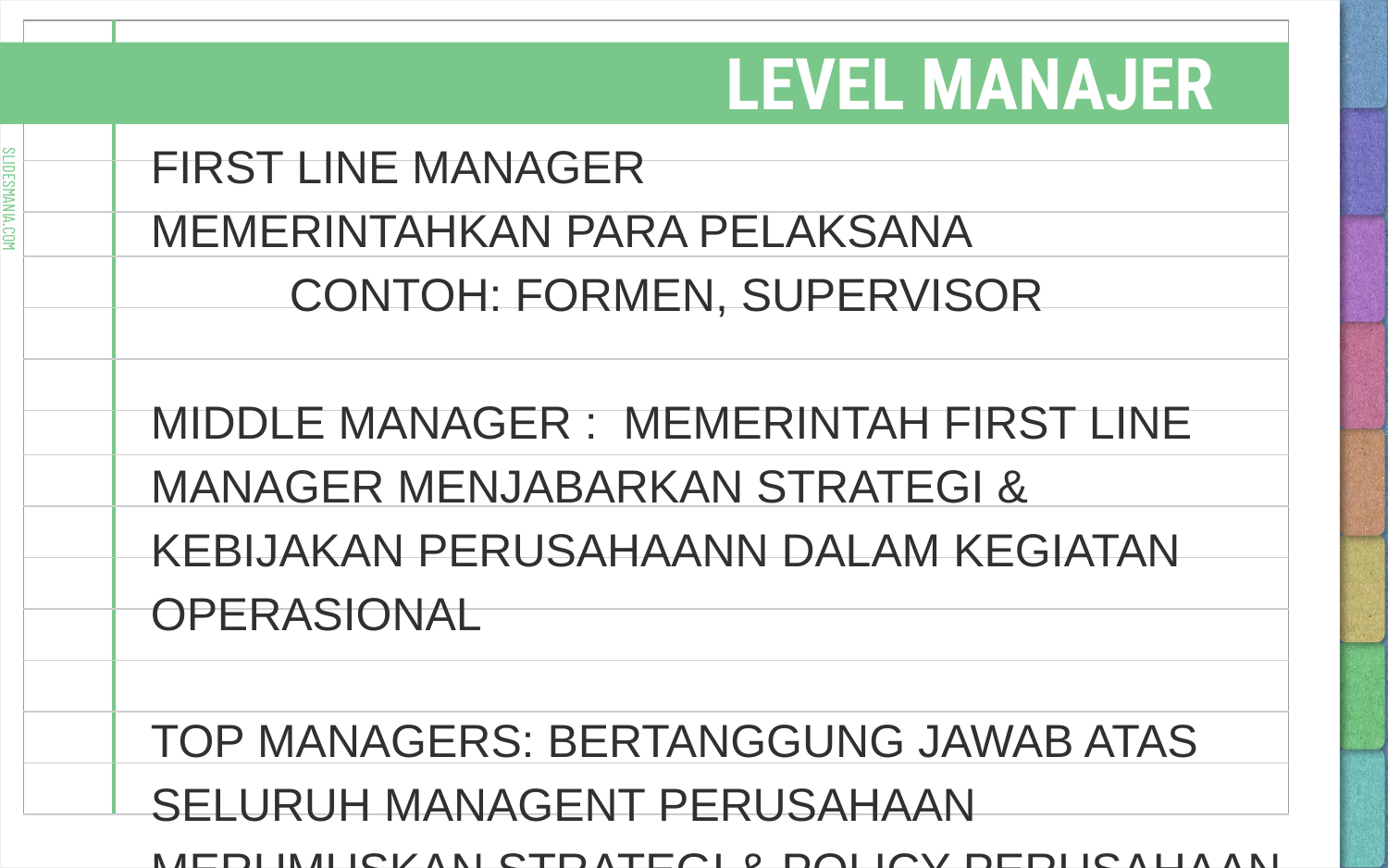

# LEVEL MANAJER
FIRST LINE MANAGER
MEMERINTAHKAN PARA PELAKSANA
	CONTOH: FORMEN, SUPERVISOR

MIDDLE MANAGER :  MEMERINTAH FIRST LINE MANAGER MENJABARKAN STRATEGI & KEBIJAKAN PERUSAHAANN DALAM KEGIATAN OPERASIONAL

TOP MANAGERS: BERTANGGUNG JAWAB ATAS SELURUH MANAGENT PERUSAHAAN
MERUMUSKAN STRATEGI & POLICY PERUSAHAAN